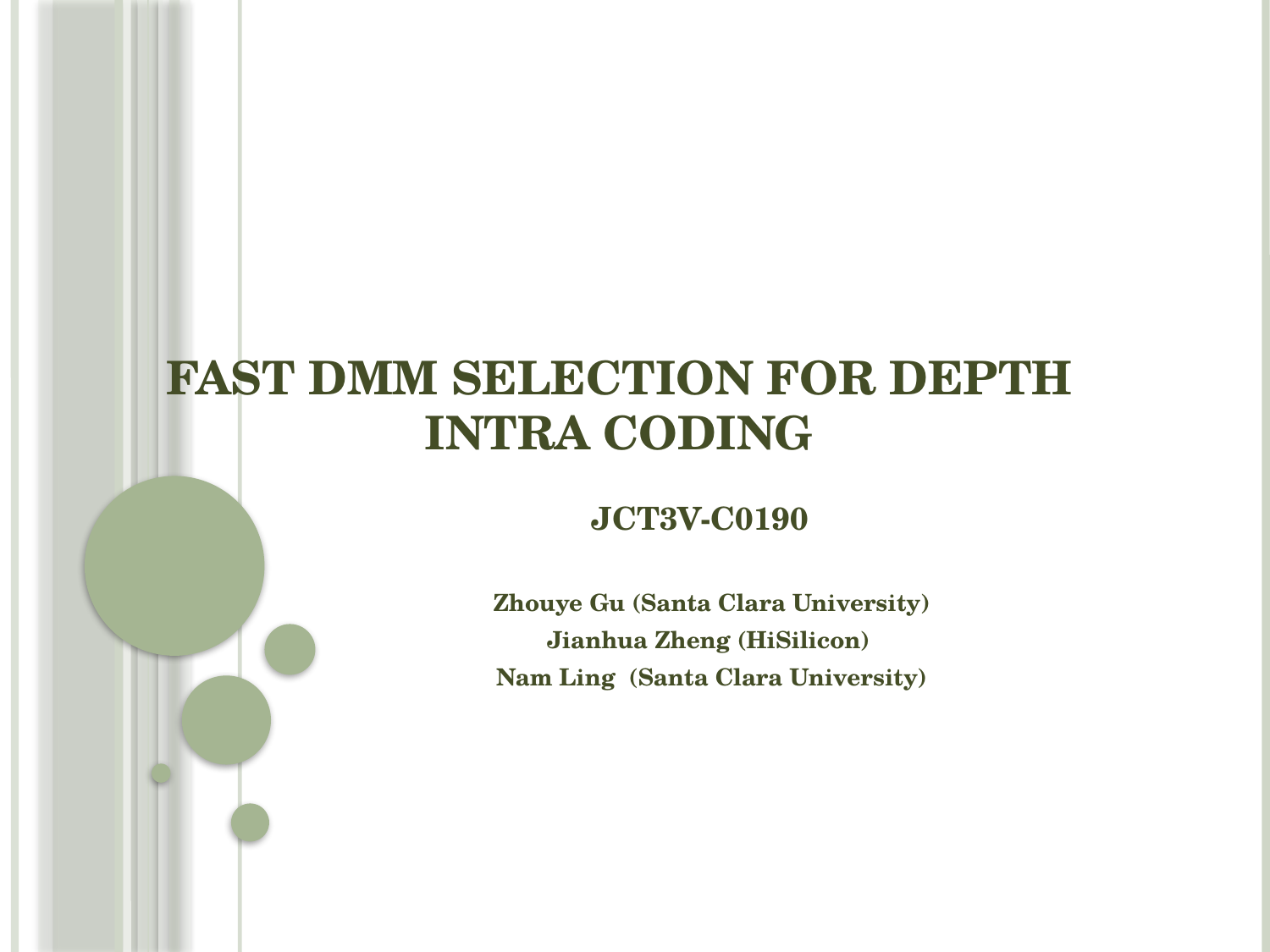

# Fast DMM Selection for Depth Intra Coding
JCT3V-C0190
Zhouye Gu (Santa Clara University)
Jianhua Zheng (HiSilicon)
Nam Ling  (Santa Clara University)